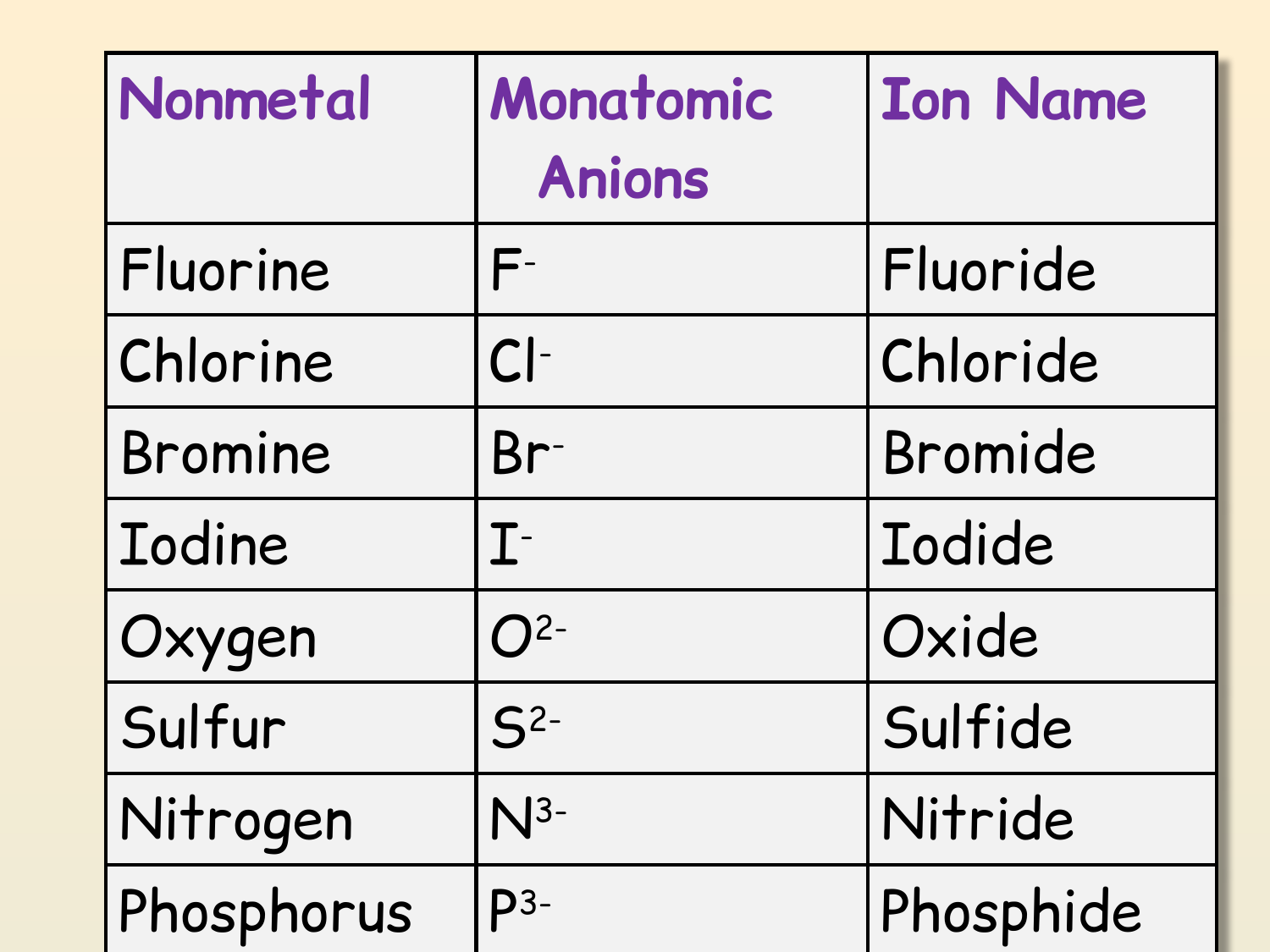

| Nonmetal | Monatomic Anions | Ion Name |
| --- | --- | --- |
| Fluorine | F- | Fluoride |
| Chlorine | Cl- | Chloride |
| Bromine | Br- | Bromide |
| Iodine | I- | Iodide |
| Oxygen | O2- | Oxide |
| Sulfur | S2- | Sulfide |
| Nitrogen | N3- | Nitride |
| Phosphorus | P3- | Phosphide |